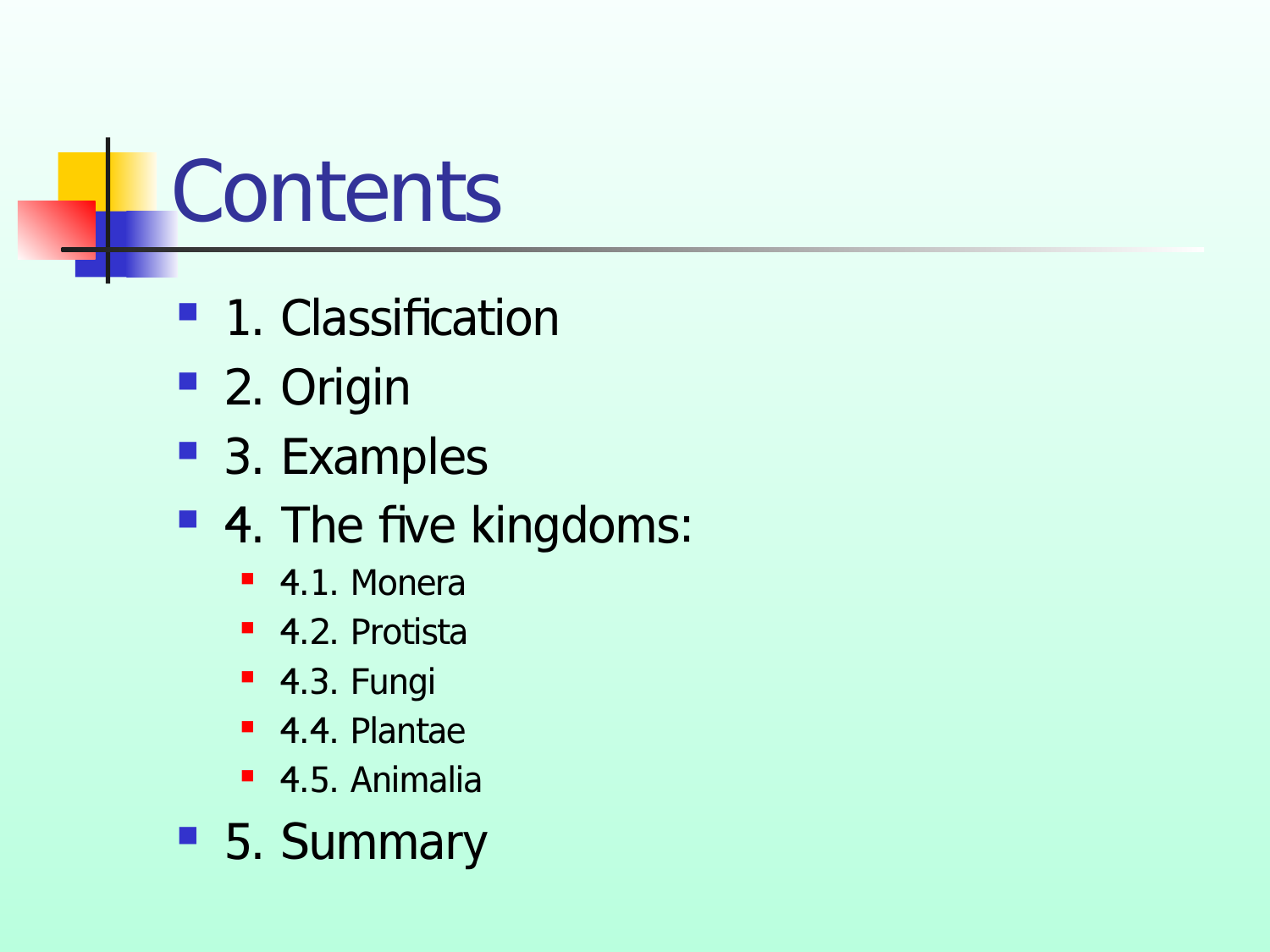

# Contents
1. Classification
2. Origin
3. Examples
4. The five kingdoms:
4.1. Monera
4.2. Protista
4.3. Fungi
4.4. Plantae
4.5. Animalia
5. Summary